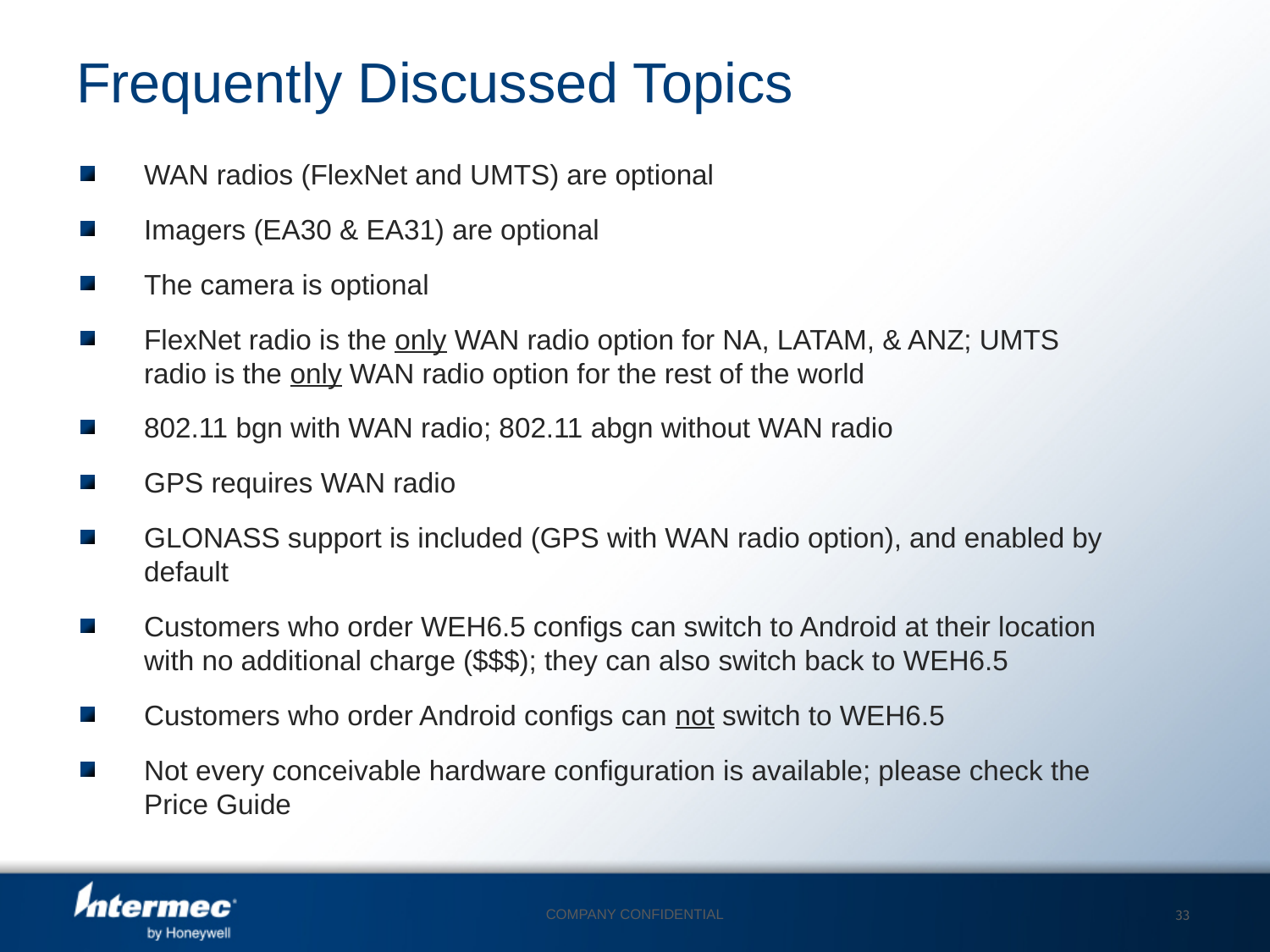

# Frequently Discussed Topics
WAN radios (FlexNet and UMTS) are optional
Imagers (EA30 & EA31) are optional
The camera is optional
FlexNet radio is the only WAN radio option for NA, LATAM, & ANZ; UMTS radio is the only WAN radio option for the rest of the world
802.11 bgn with WAN radio; 802.11 abgn without WAN radio
GPS requires WAN radio
GLONASS support is included (GPS with WAN radio option), and enabled by default
Customers who order WEH6.5 configs can switch to Android at their location with no additional charge ($$$); they can also switch back to WEH6.5
Customers who order Android configs can not switch to WEH6.5
Not every conceivable hardware configuration is available; please check the Price Guide